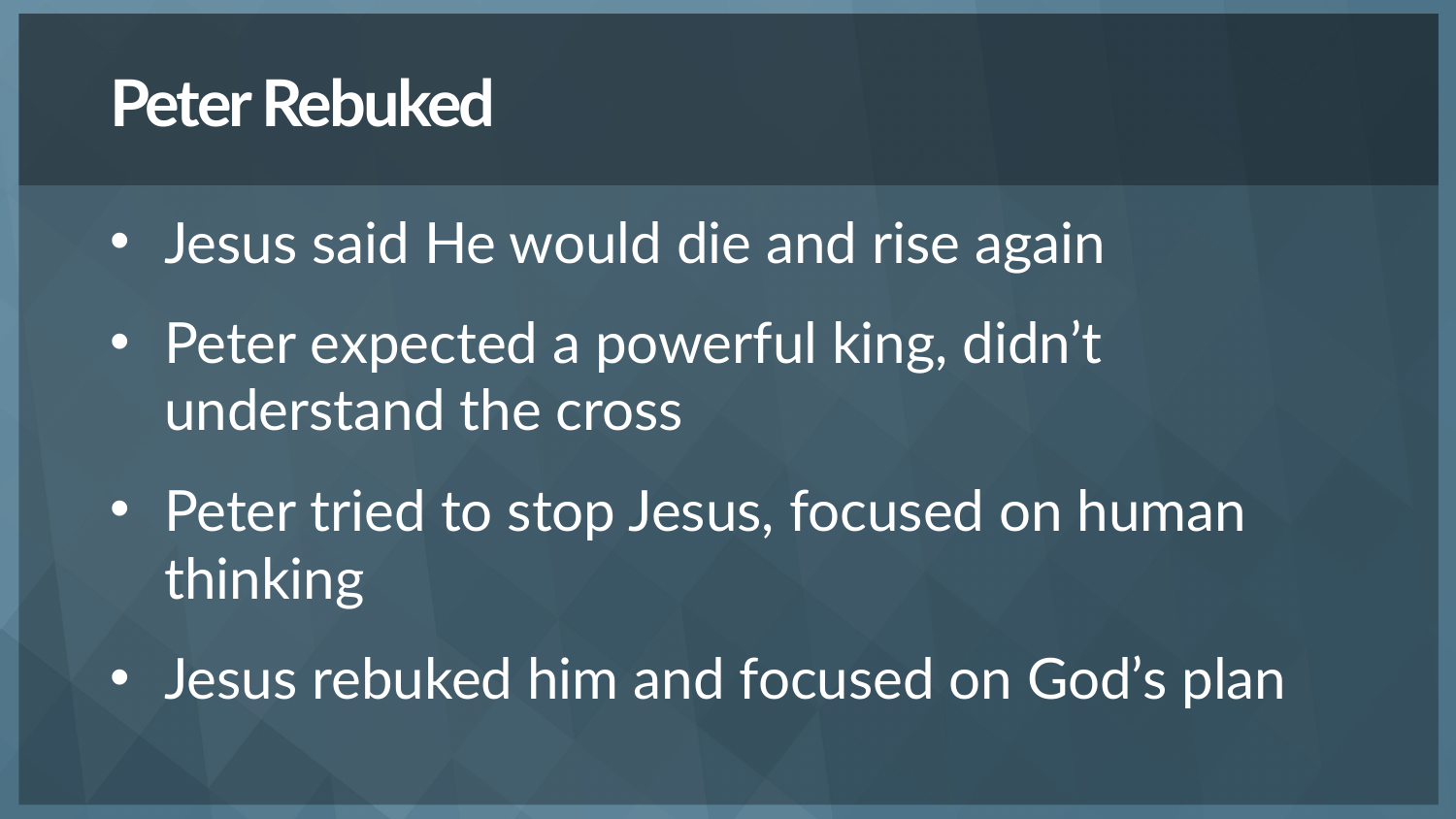

# Peter Rebuked
Jesus said He would die and rise again
Peter expected a powerful king, didn’t understand the cross
Peter tried to stop Jesus, focused on human thinking
Jesus rebuked him and focused on God’s plan